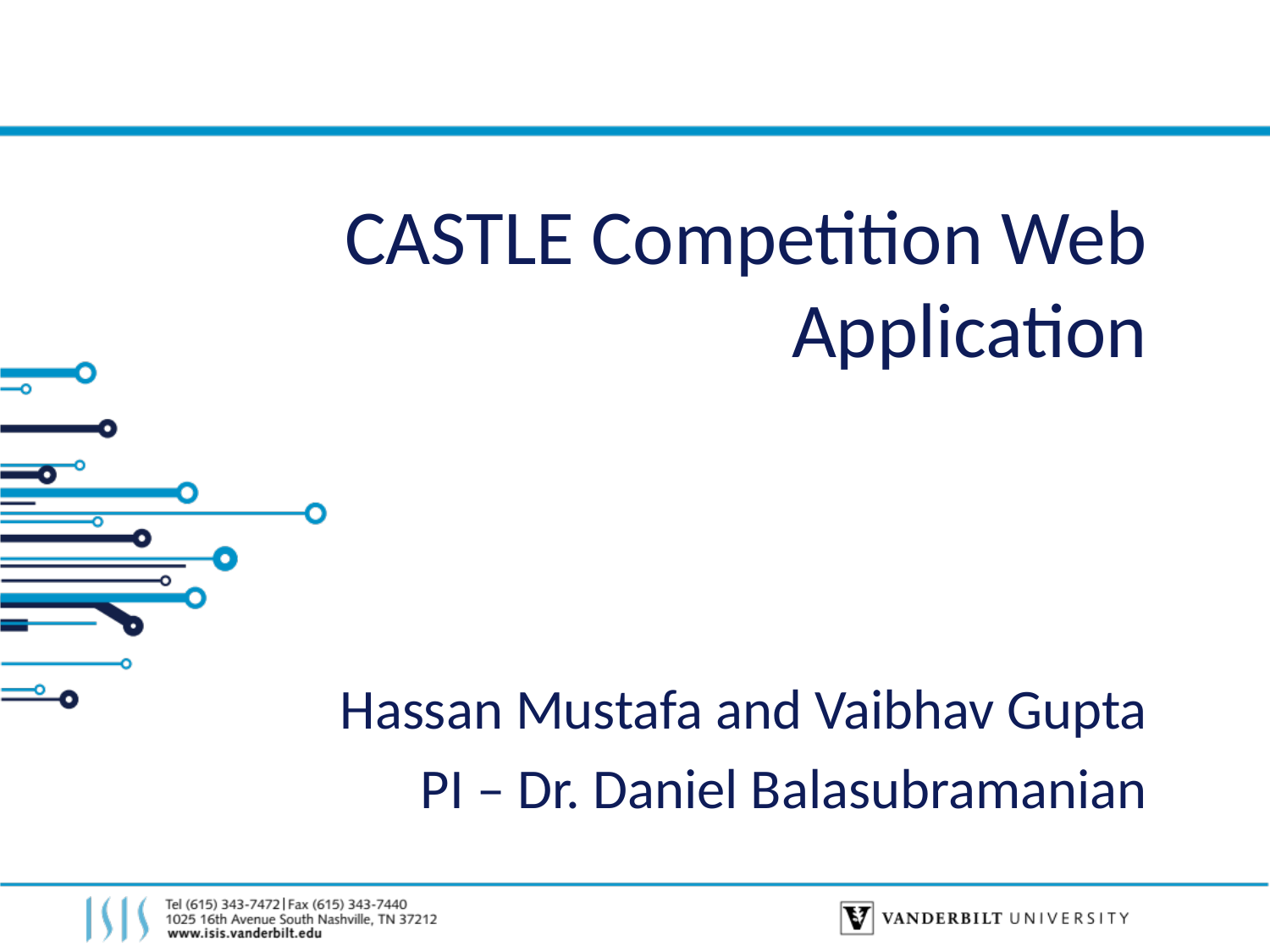

# CASTLE Competition Web Application
Hassan Mustafa and Vaibhav Gupta
PI – Dr. Daniel Balasubramanian